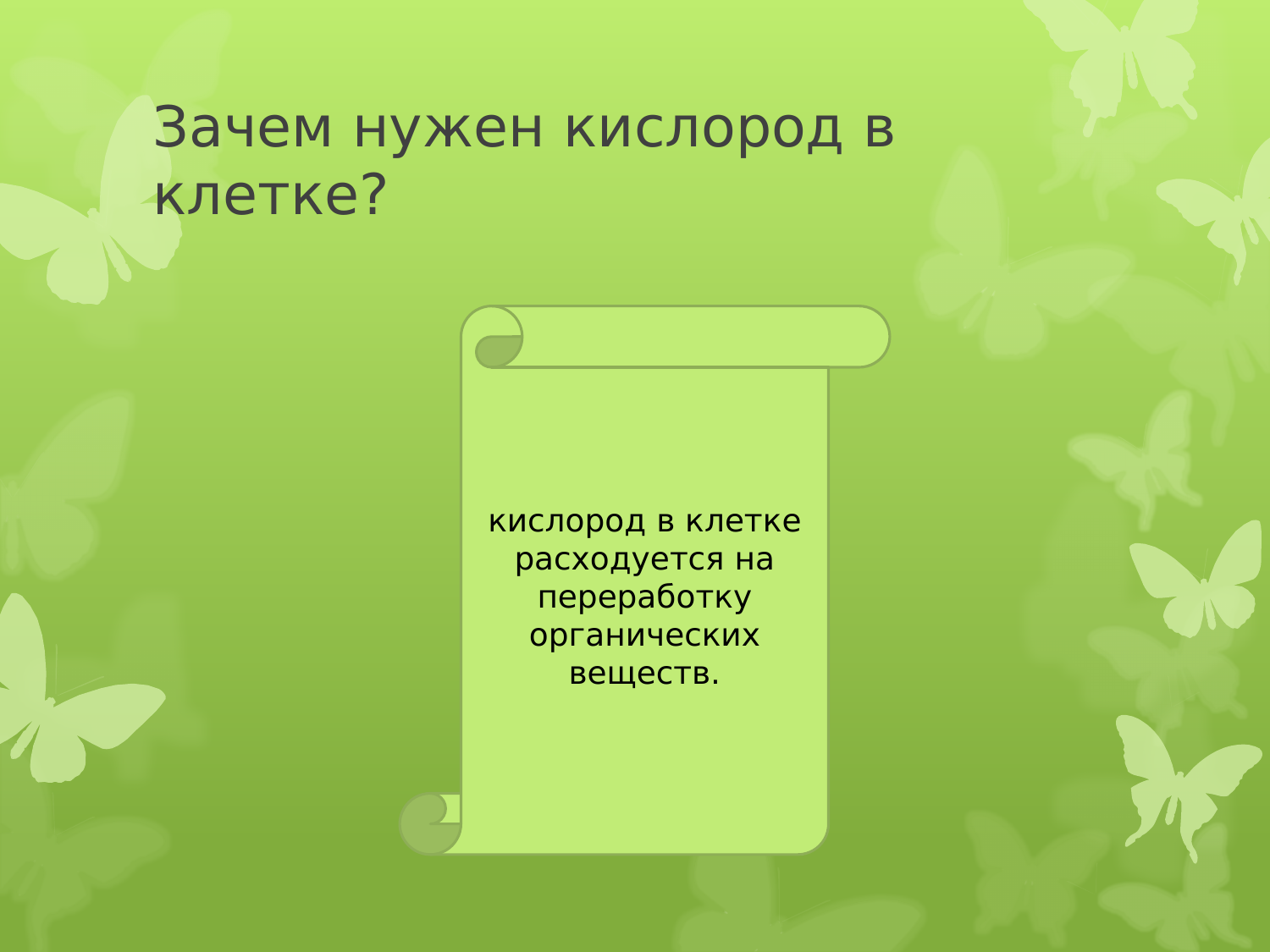

# Зачем нужен кислород в клетке?
кислород в клетке расходуется на переработку органических веществ.